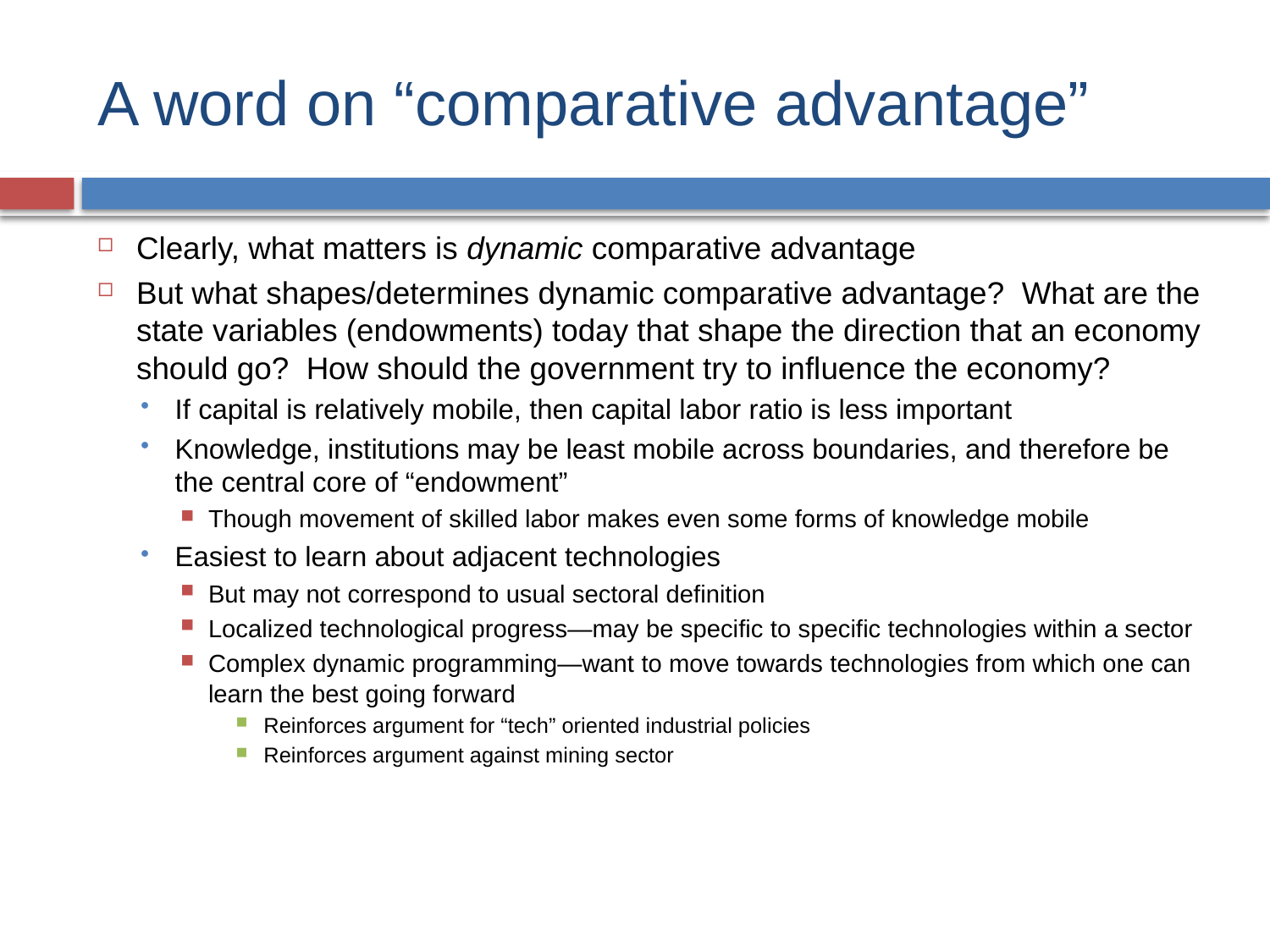

# A word on “comparative advantage”
Clearly, what matters is dynamic comparative advantage
But what shapes/determines dynamic comparative advantage?  What are the state variables (endowments) today that shape the direction that an economy should go?  How should the government try to influence the economy?
If capital is relatively mobile, then capital labor ratio is less important
Knowledge, institutions may be least mobile across boundaries, and therefore be the central core of “endowment”
Though movement of skilled labor makes even some forms of knowledge mobile
Easiest to learn about adjacent technologies
But may not correspond to usual sectoral definition
Localized technological progress—may be specific to specific technologies within a sector
Complex dynamic programming—want to move towards technologies from which one can learn the best going forward
Reinforces argument for “tech” oriented industrial policies
Reinforces argument against mining sector